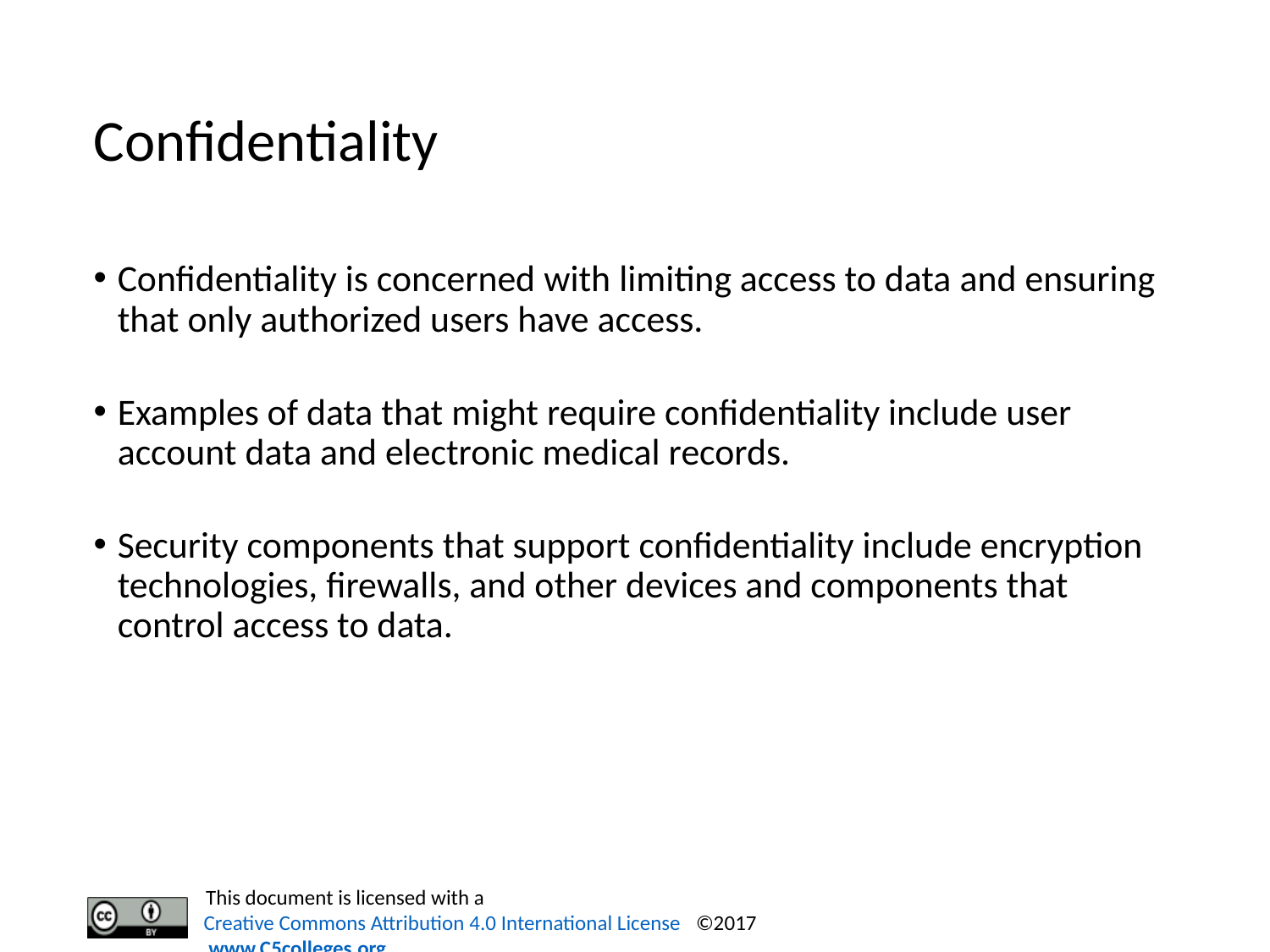

# Confidentiality
Confidentiality is concerned with limiting access to data and ensuring that only authorized users have access.
Examples of data that might require confidentiality include user account data and electronic medical records.
Security components that support confidentiality include encryption technologies, firewalls, and other devices and components that control access to data.